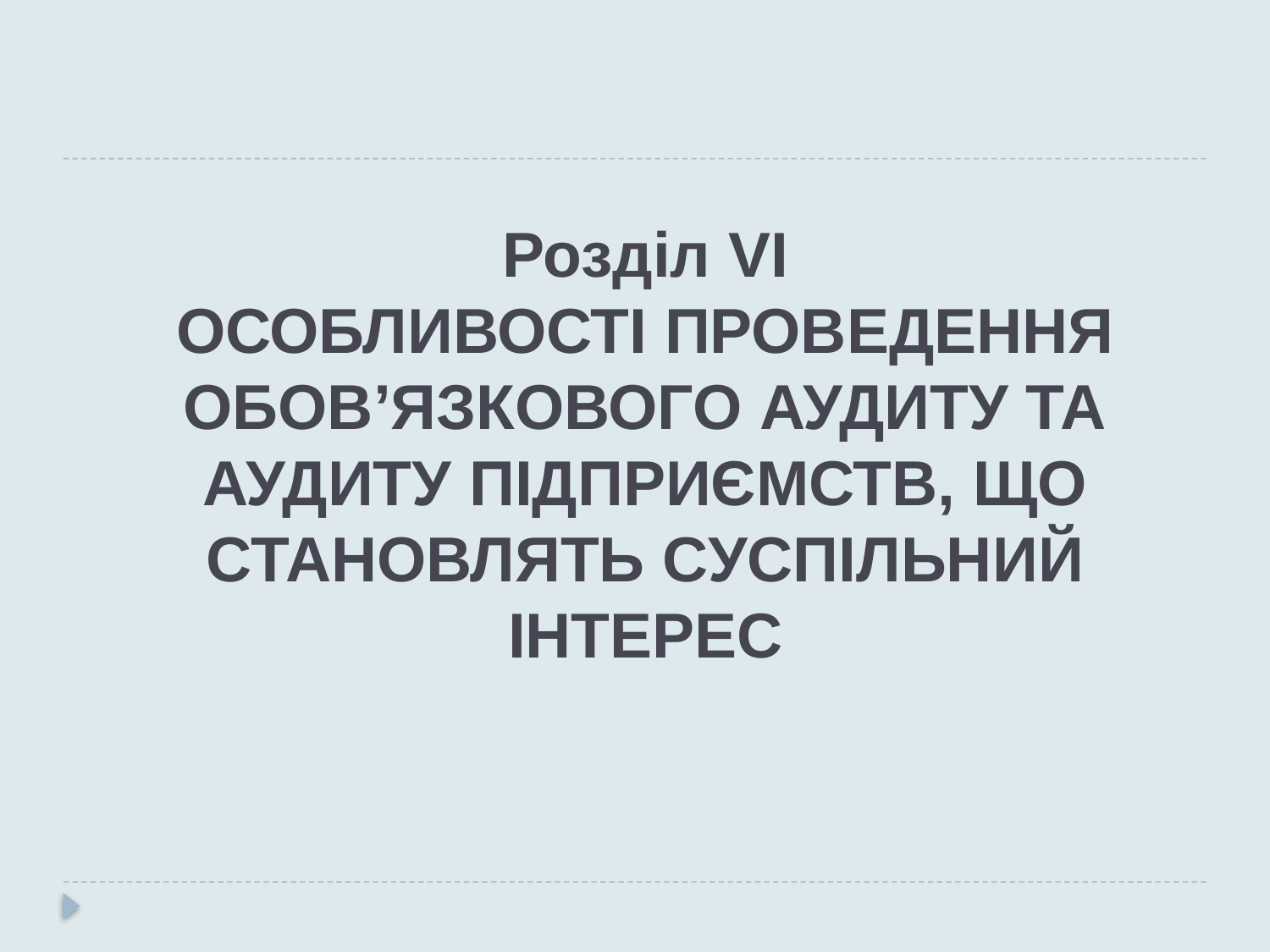

# Розділ VI ОСОБЛИВОСТІ ПРОВЕДЕННЯ ОБОВ’ЯЗКОВОГО АУДИТУ ТА АУДИТУ ПІДПРИЄМСТВ, ЩО СТАНОВЛЯТЬ СУСПІЛЬНИЙ ІНТЕРЕС